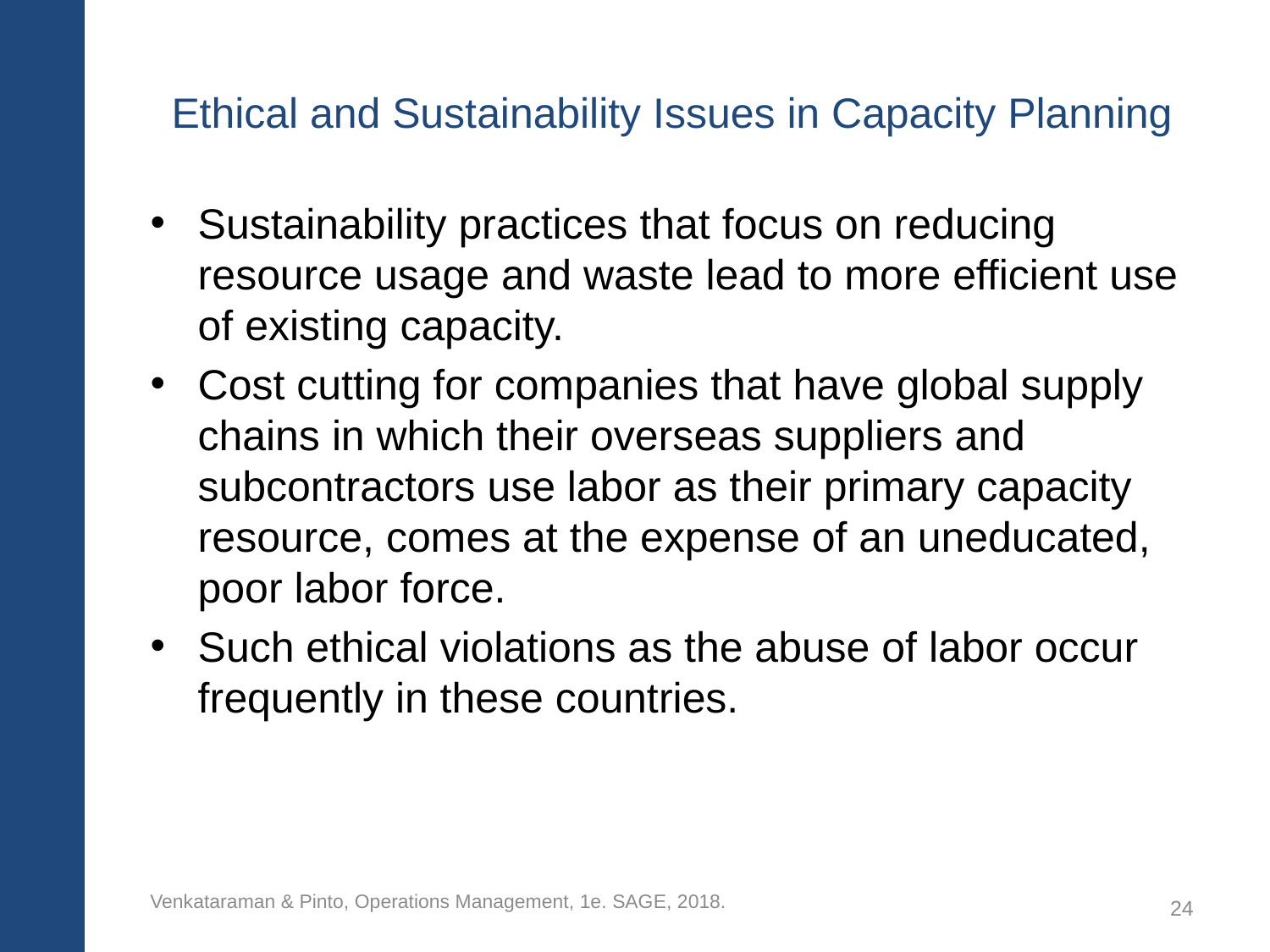

# Ethical and Sustainability Issues in Capacity Planning
Sustainability practices that focus on reducing resource usage and waste lead to more efficient use of existing capacity.
Cost cutting for companies that have global supply chains in which their overseas suppliers and subcontractors use labor as their primary capacity resource, comes at the expense of an uneducated, poor labor force.
Such ethical violations as the abuse of labor occur frequently in these countries.
Venkataraman & Pinto, Operations Management, 1e. SAGE, 2018.
24